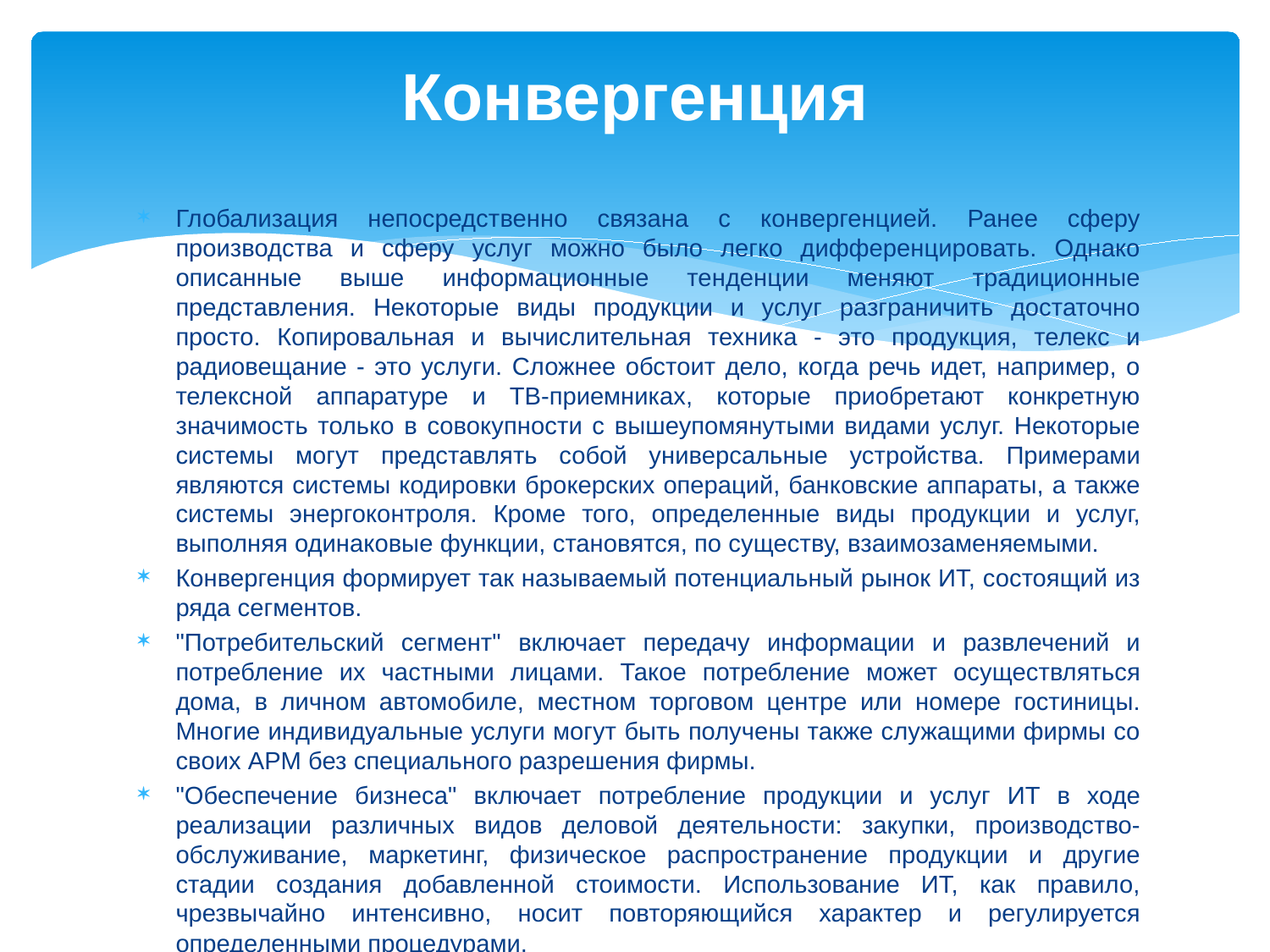

# Конвергенция
Глобализация непосредственно связана с конвергенцией. Ранее сферу производства и сферу услуг можно было легко дифференцировать. Однако описанные выше информационные тенденции меняют традиционные представления. Некоторые виды продукции и услуг разграничить достаточно просто. Копировальная и вычислительная техника - это продукция, телекс и радиовещание - это услуги. Сложнее обстоит дело, когда речь идет, например, о телексной аппаратуре и ТВ-приемниках, которые приобретают конкретную значимость только в совокупности с вышеупомянутыми видами услуг. Некоторые системы могут представлять собой универсальные устройства. Примерами являются системы кодировки брокерских операций, банковские аппараты, а также системы энергоконтроля. Кроме того, определенные виды продукции и услуг, выполняя одинаковые функции, становятся, по существу, взаимозаменяемыми.
Конвергенция формирует так называемый потенциальный рынок ИТ, состоящий из ряда сегментов.
"Потребительский сегмент" включает передачу информации и развлечений и потребление их частными лицами. Такое потребление может осуществляться дома, в личном автомобиле, местном торговом центре или номере гостиницы. Многие индивидуальные услуги могут быть получены также служащими фирмы со своих АРМ без специального разрешения фирмы.
"Обеспечение бизнеса" включает потребление продукции и услуг ИТ в ходе реализации различных видов деловой деятельности: закупки, производство-обслуживание, маркетинг, физическое распространение продукции и другие стадии создания добавленной стоимости. Использование ИТ, как правило, чрезвычайно интенсивно, носит повторяющийся характер и регулируется определенными процедурами.